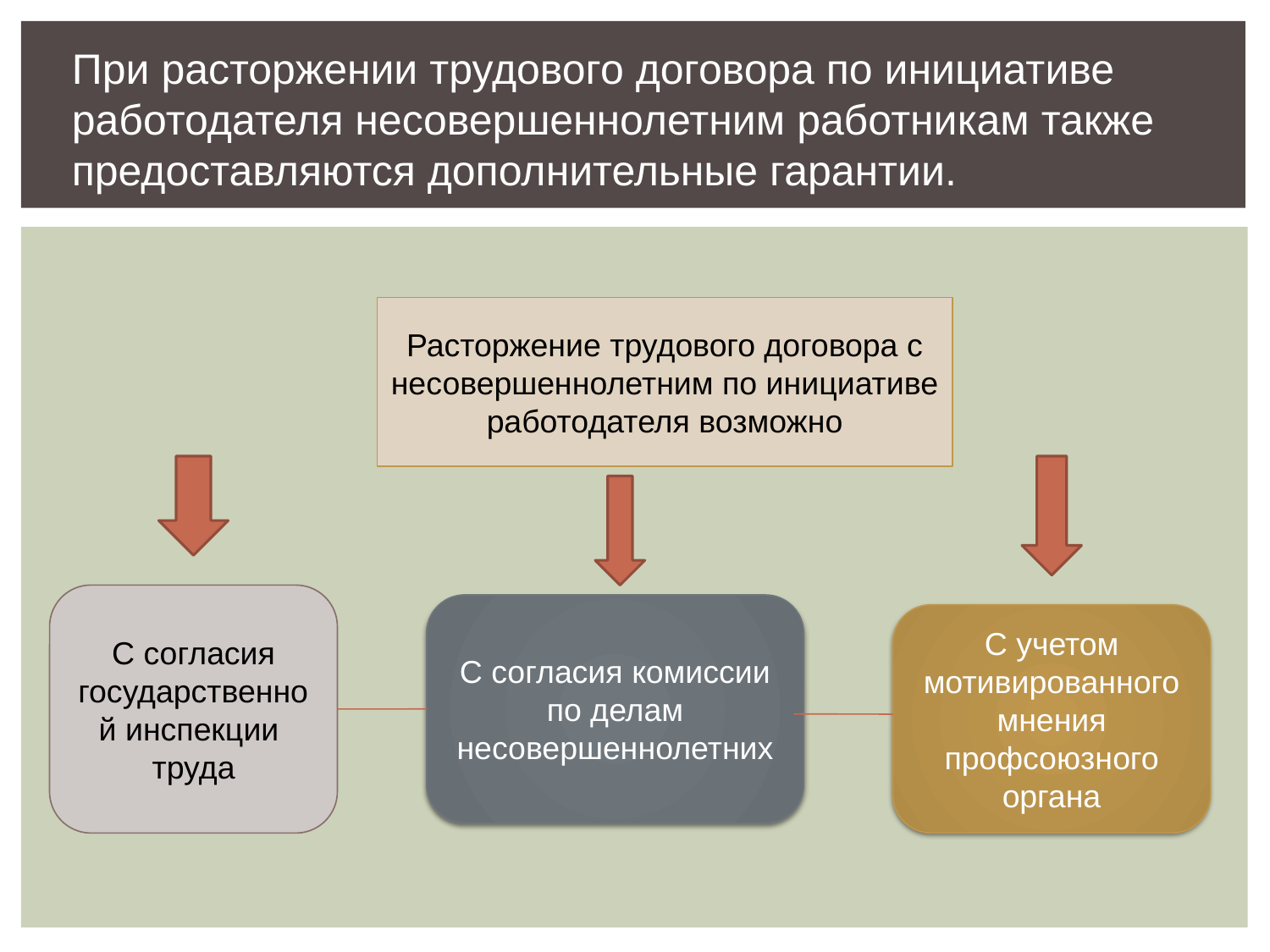

При расторжении трудового договора по инициативе работодателя несовершеннолетним работникам также предоставляются дополнительные гарантии.
Расторжение трудового договора с несовершеннолетним по инициативе работодателя возможно

С согласия государственной инспекции  труда
С согласия комиссии по делам несовершеннолетних
С учетом мотивированного мнения профсоюзного органа